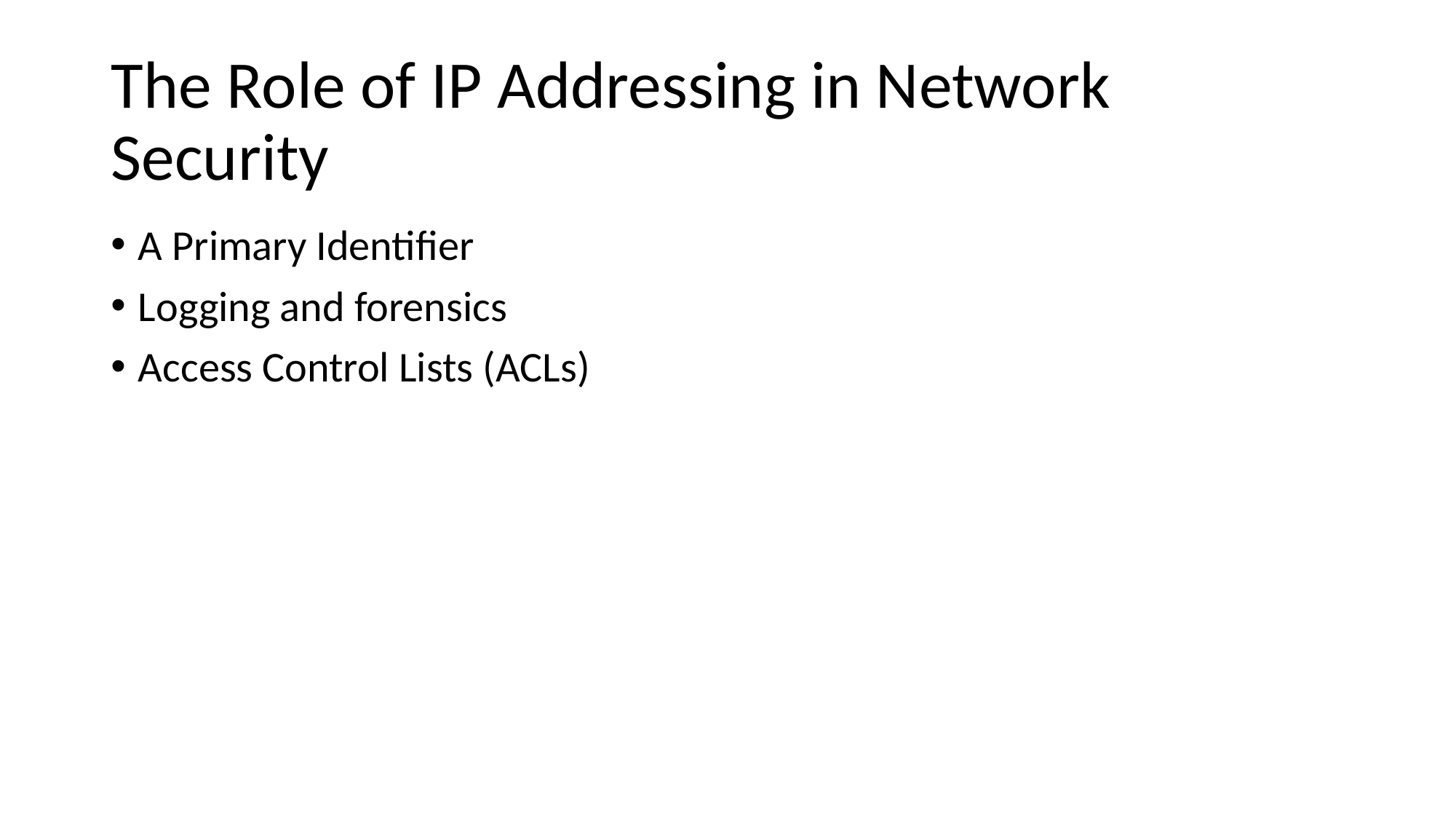

# The Role of IP Addressing in Network Security
A Primary Identifier
Logging and forensics
Access Control Lists (ACLs)